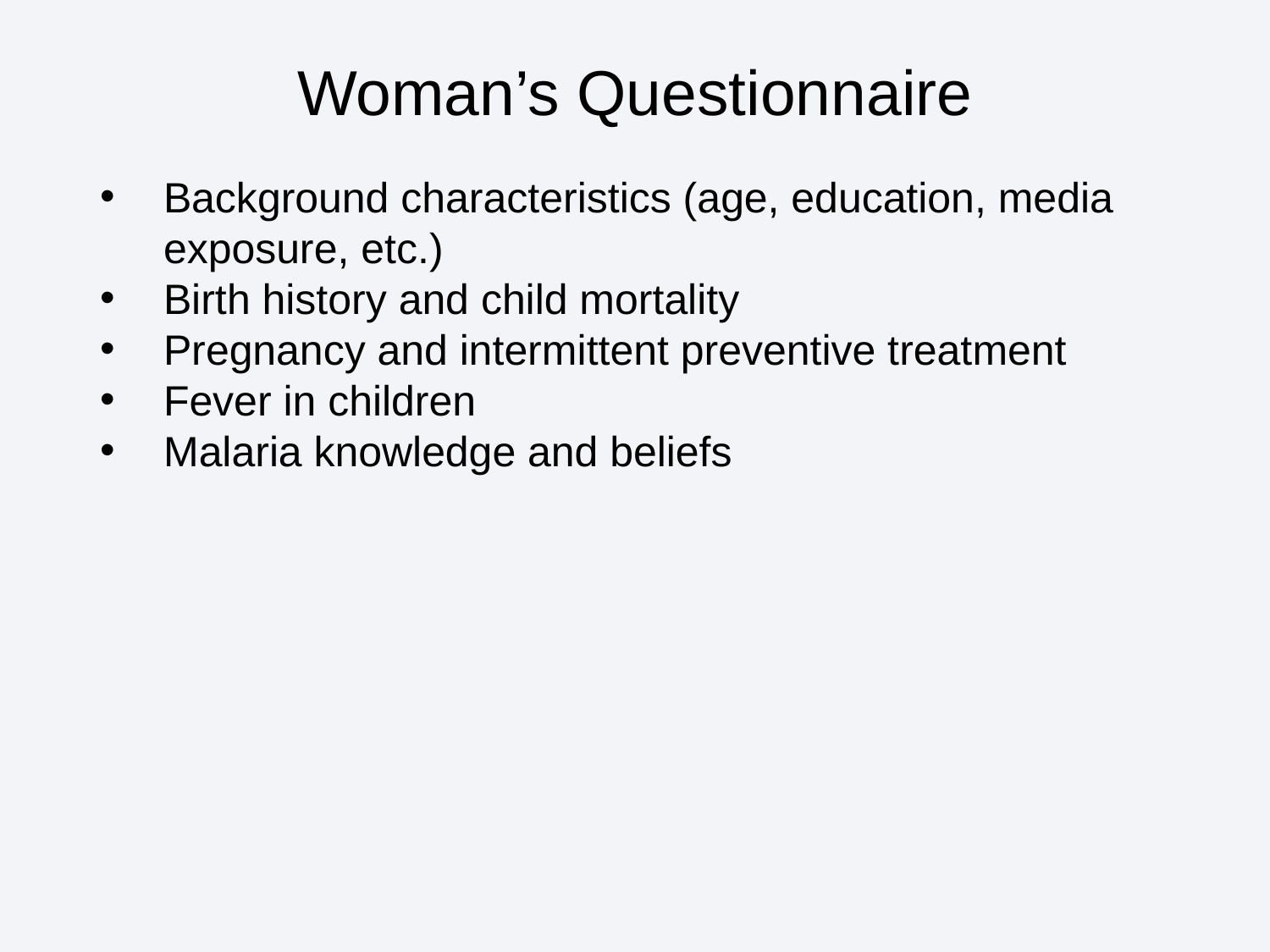

# Woman’s Questionnaire
Background characteristics (age, education, media exposure, etc.)
Birth history and child mortality
Pregnancy and intermittent preventive treatment
Fever in children
Malaria knowledge and beliefs